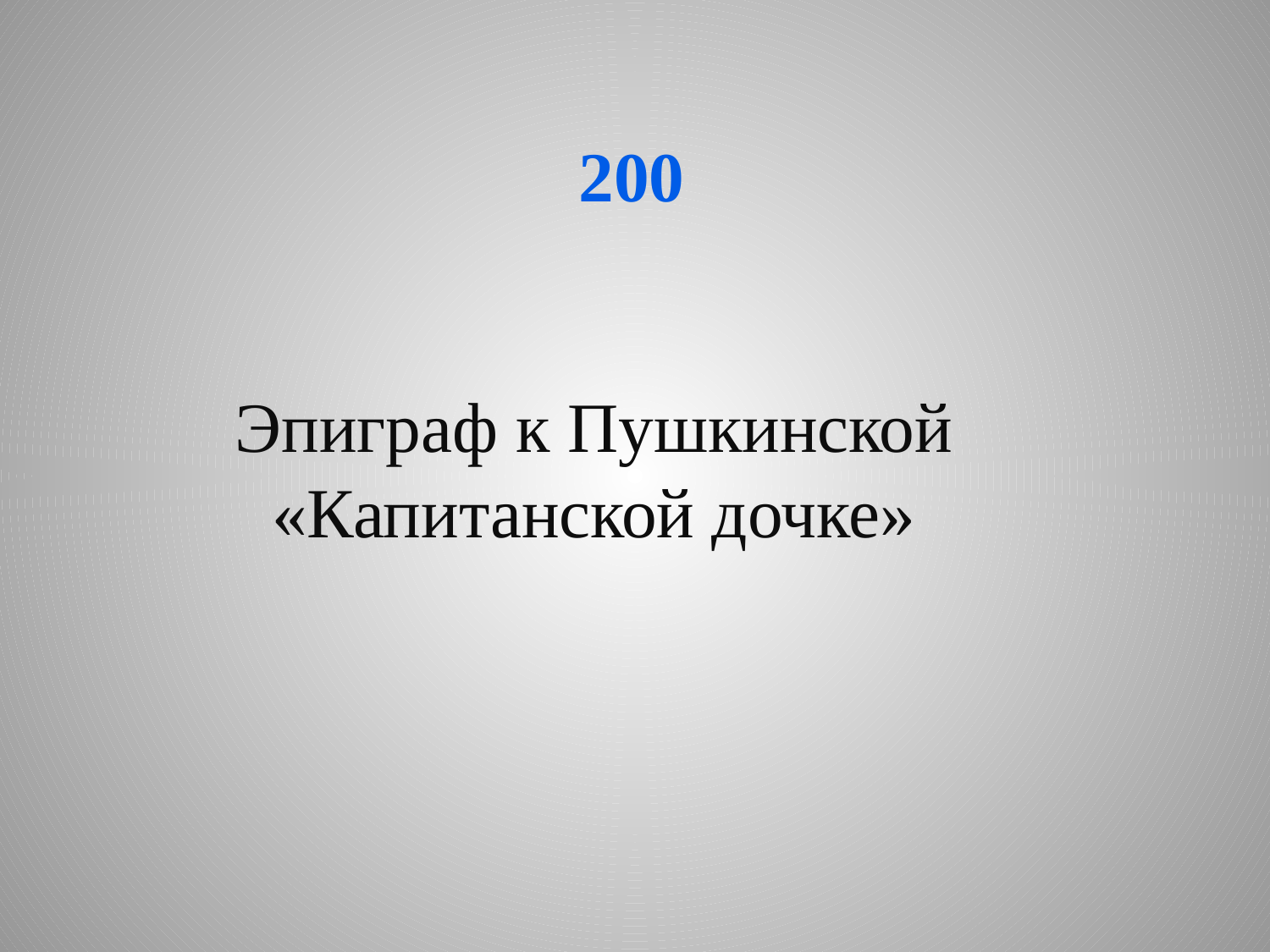

# 200
Эпиграф к Пушкинской «Капитанской дочке»